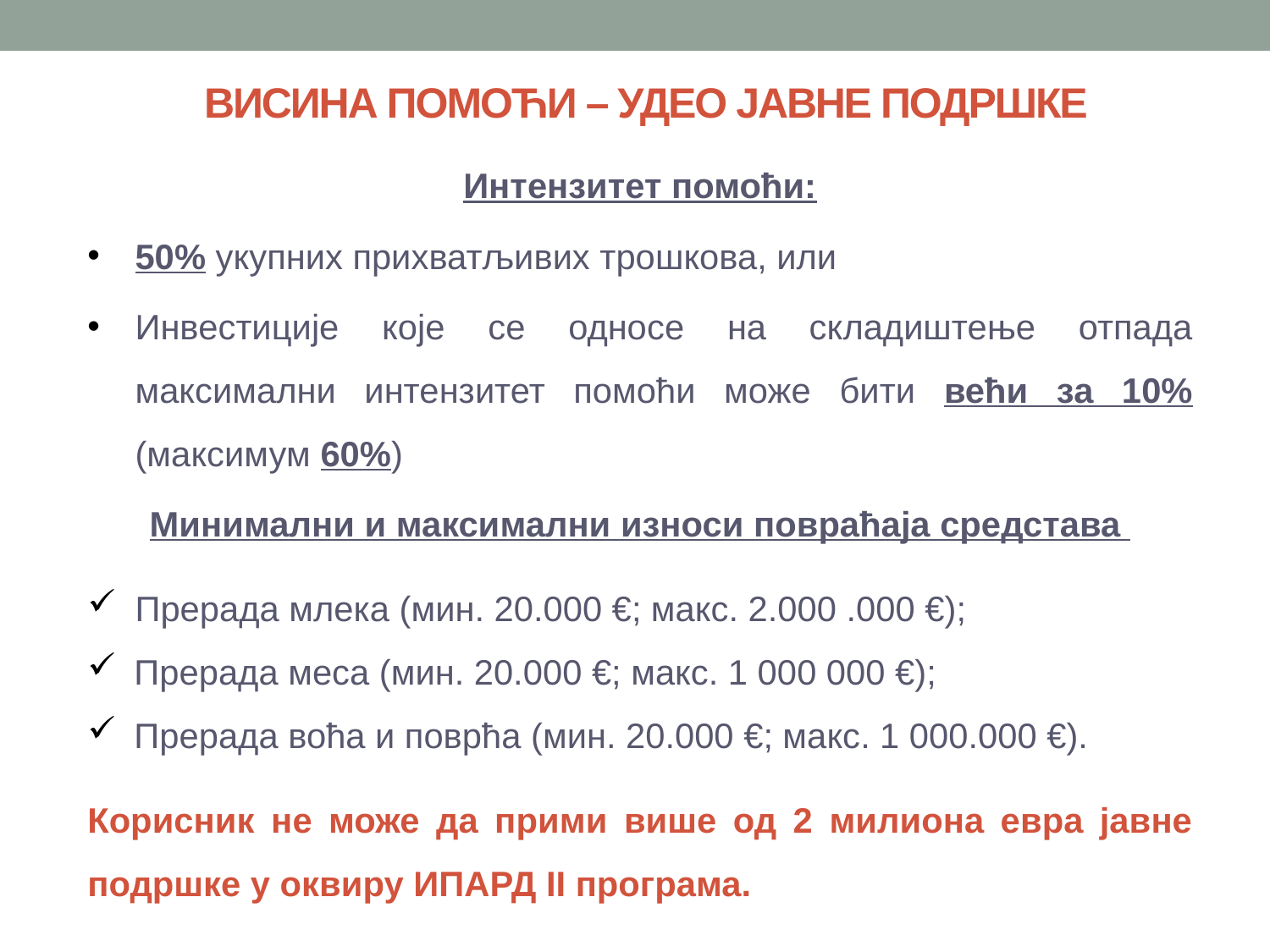

Висина помоћи – удео јавне подршке
Интензитет помоћи:
50% укупних прихватљивих трошкова, или
Инвестиције које се односе на складиштење отпада максимални интензитет помоћи може бити већи за 10% (максимум 60%)
Минимални и максимални износи повраћаја средстава
Прерада млека (мин. 20.000 €; макс. 2.000 .000 €);
 Прерада меса (мин. 20.000 €; макс. 1 000 000 €);
 Прерада воћа и поврћа (мин. 20.000 €; макс. 1 000.000 €).
Корисник не може да прими више од 2 милиона евра јавне подршке у оквиру ИПАРД II програма.